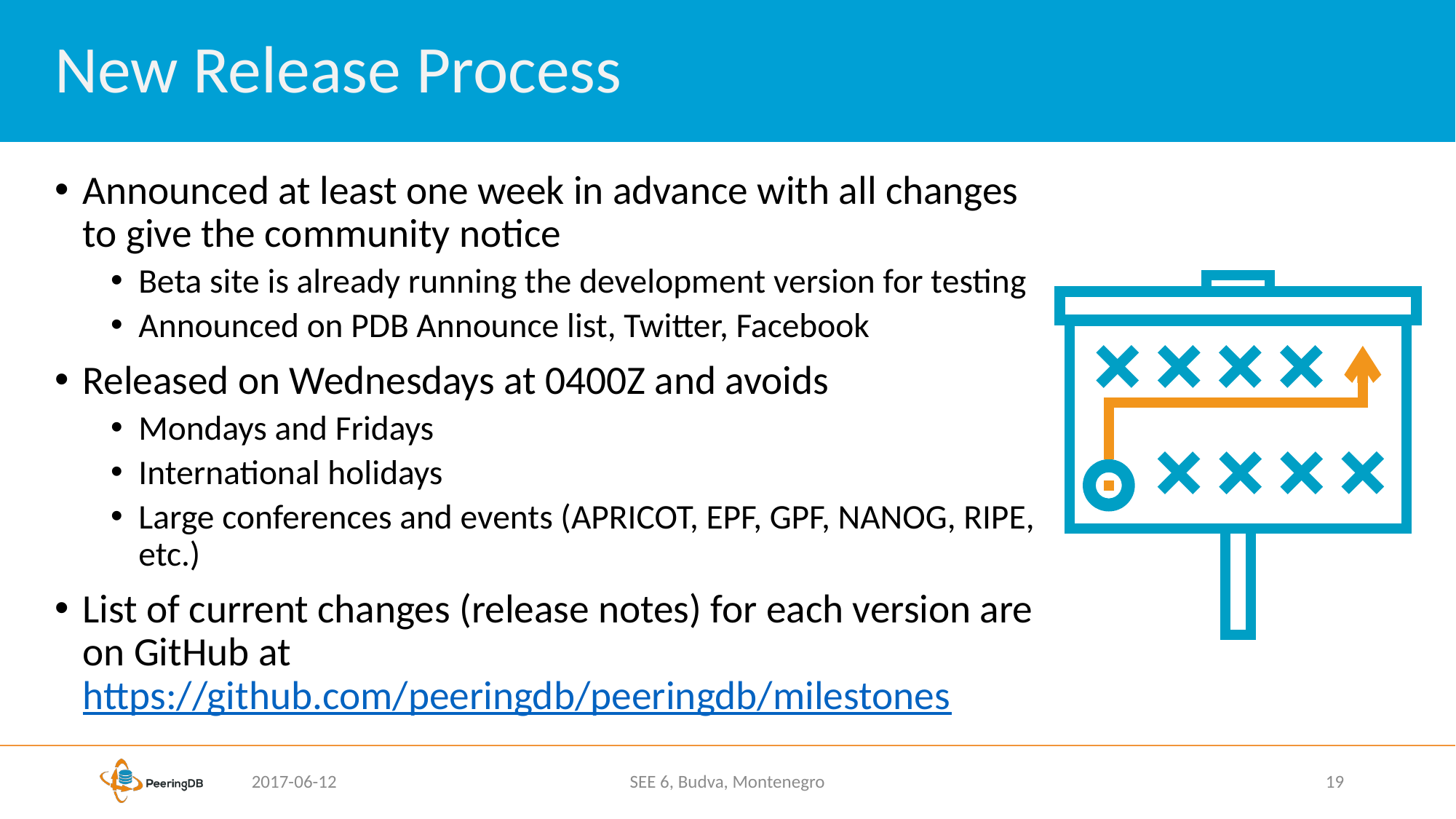

# New Release Process
Announced at least one week in advance with all changes to give the community notice
Beta site is already running the development version for testing
Announced on PDB Announce list, Twitter, Facebook
Released on Wednesdays at 0400Z and avoids
Mondays and Fridays
International holidays
Large conferences and events (APRICOT, EPF, GPF, NANOG, RIPE, etc.)
List of current changes (release notes) for each version are on GitHub at https://github.com/peeringdb/peeringdb/milestones

2017-06-12
SEE 6, Budva, Montenegro
19